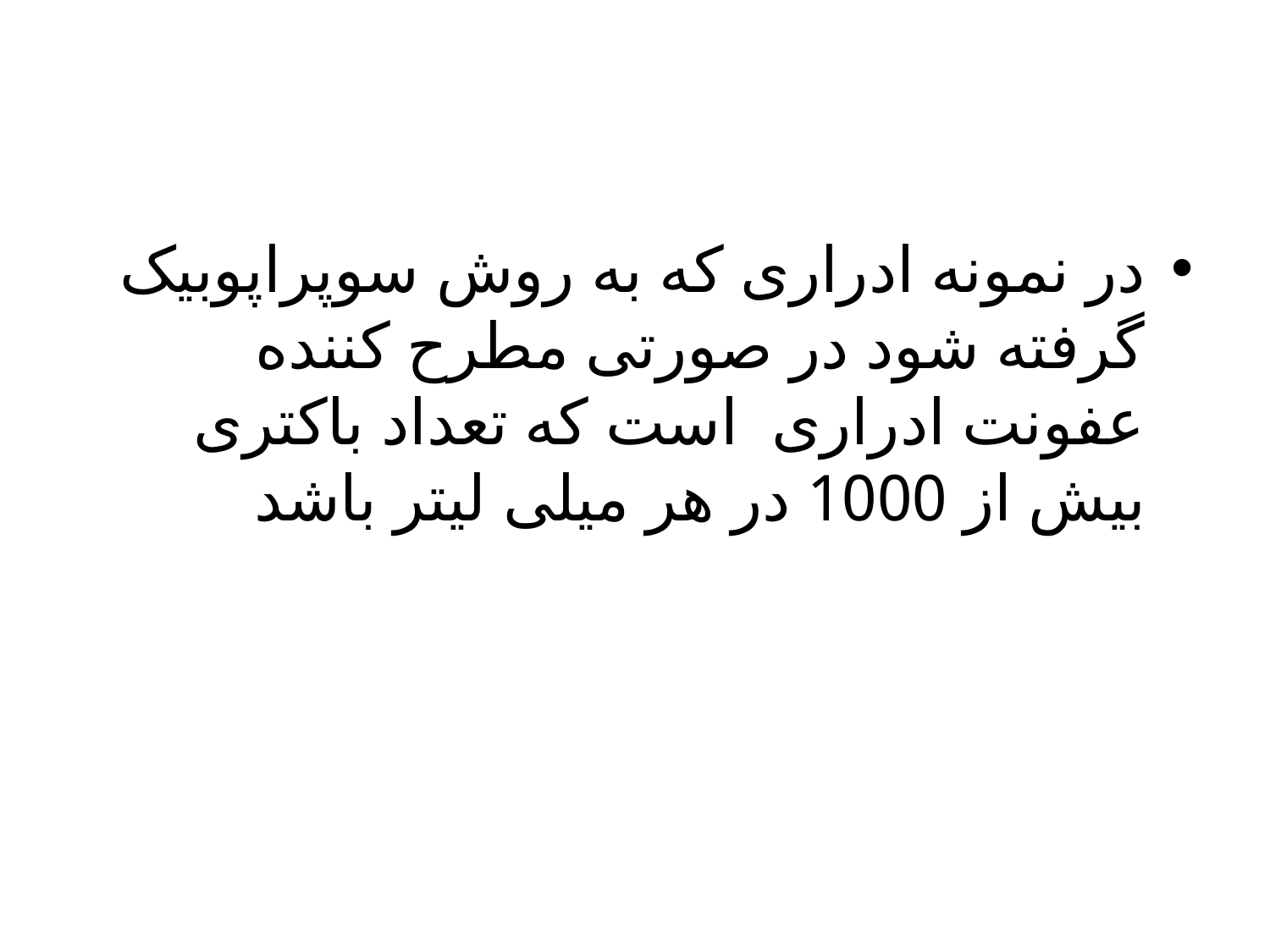

#
در نمونه ادراری که به روش سوپراپوبیک گرفته شود در صورتی مطرح کننده عفونت ادراری  است که تعداد باکتری بیش از 1000 در هر میلی لیتر باشد